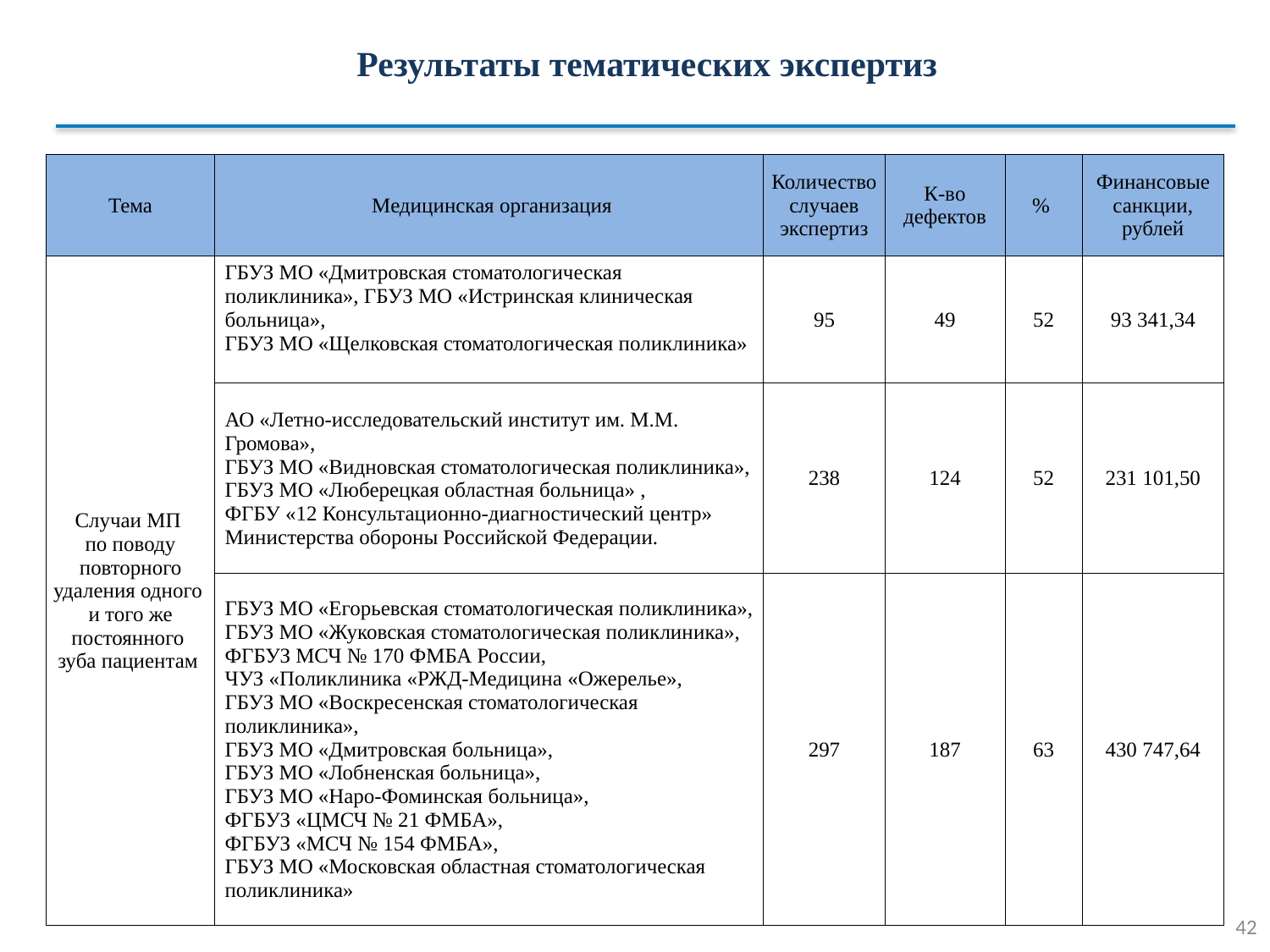

Результаты тематических экспертиз
| Тема | Медицинская организация | Количество случаев экспертиз | К-во дефектов | % | Финансовые санкции, рублей |
| --- | --- | --- | --- | --- | --- |
| Случаи МП по поводу повторного удаления одного и того же постоянного зуба пациентам | ГБУЗ МО «Дмитровская стоматологическая поликлиника», ГБУЗ МО «Истринская клиническая больница», ГБУЗ МО «Щелковская стоматологическая поликлиника» | 95 | 49 | 52 | 93 341,34 |
|  | АО «Летно-исследовательский институт им. М.М. Громова», ГБУЗ МО «Видновская стоматологическая поликлиника», ГБУЗ МО «Люберецкая областная больница» , ФГБУ «12 Консультационно-диагностический центр» Министерства обороны Российской Федерации. | 238 | 124 | 52 | 231 101,50 |
|  | ГБУЗ МО «Егорьевская стоматологическая поликлиника», ГБУЗ МО «Жуковская стоматологическая поликлиника», ФГБУЗ МСЧ № 170 ФМБА России, ЧУЗ «Поликлиника «РЖД-Медицина «Ожерелье», ГБУЗ МО «Воскресенская стоматологическая поликлиника», ГБУЗ МО «Дмитровская больница», ГБУЗ МО «Лобненская больница», ГБУЗ МО «Наро-Фоминская больница», ФГБУЗ «ЦМСЧ № 21 ФМБА», ФГБУЗ «МСЧ № 154 ФМБА», ГБУЗ МО «Московская областная стоматологическая поликлиника» | 297 | 187 | 63 | 430 747,64 |
|  |  |  |  |  |  |
42